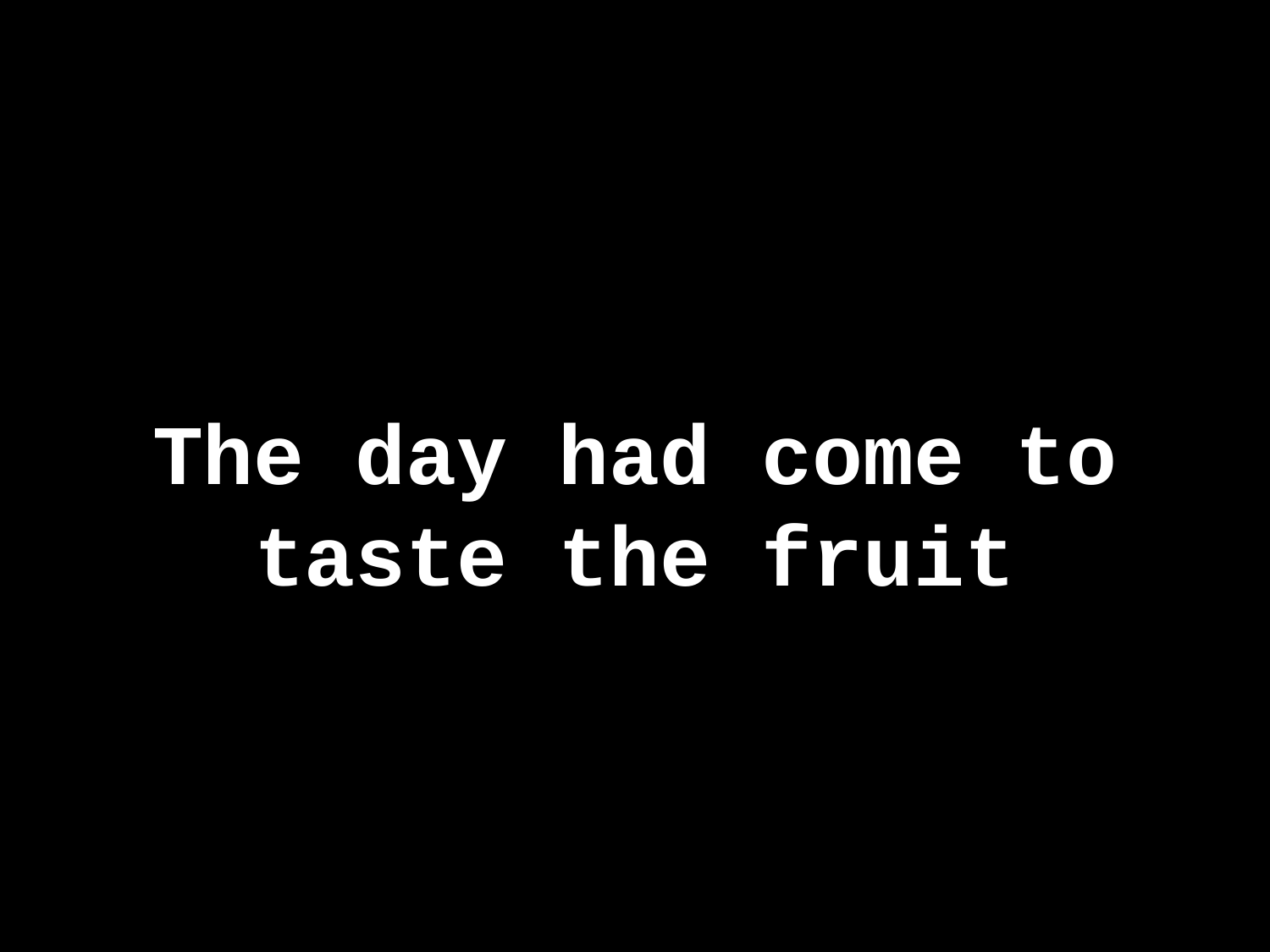

# The day had come to taste the fruit